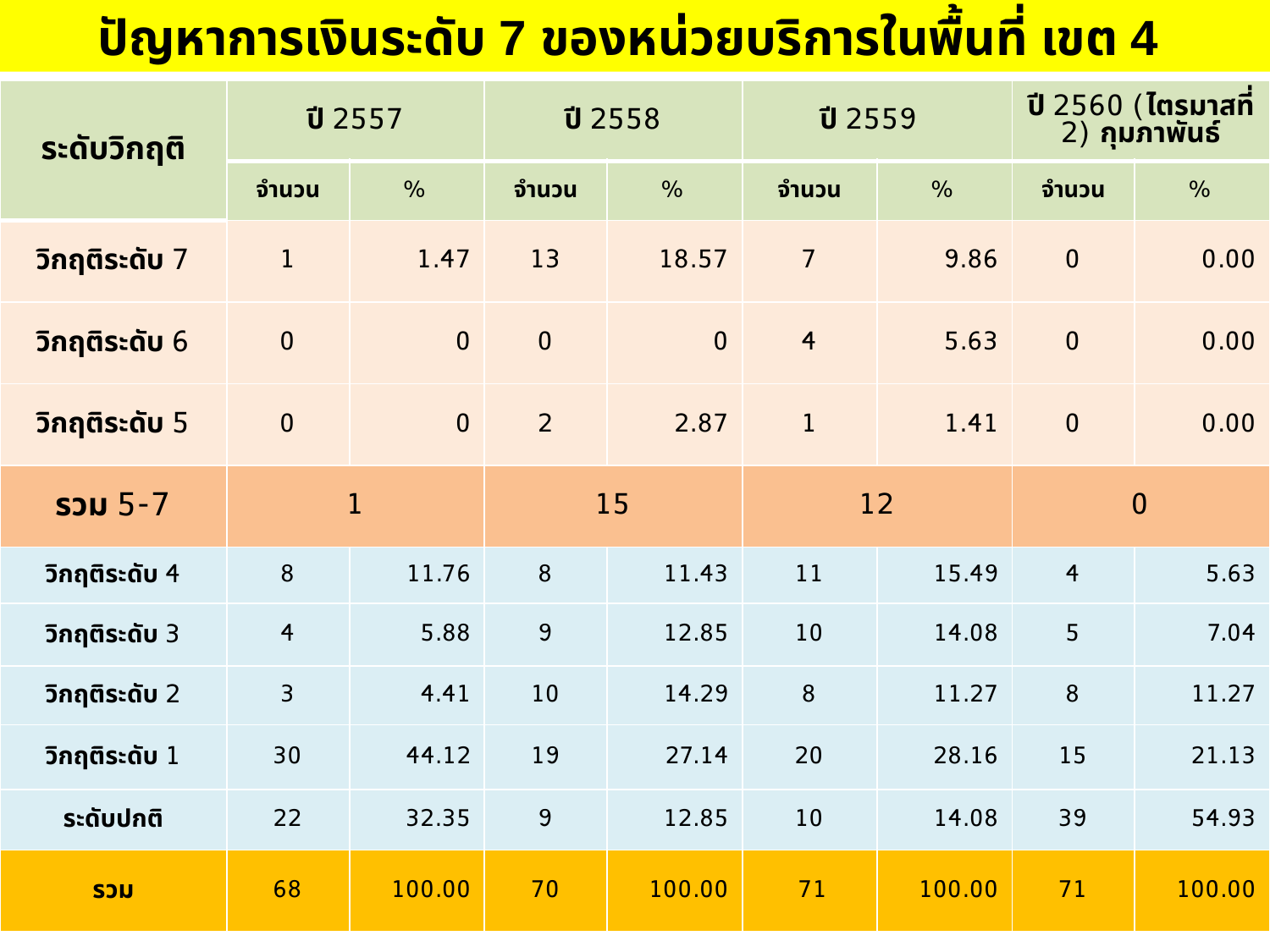

ปัญหาการเงินระดับ 7 ของหน่วยบริการในพื้นที่ เขต 4
| ระดับวิกฤติ | ปี 2557 |  | ปี 2558 |  | ปี 2559 |  | ปี 2560 (ไตรมาสที่ 2) กุมภาพันธ์ |  |
| --- | --- | --- | --- | --- | --- | --- | --- | --- |
|  | จำนวน | % | จำนวน | % | จำนวน | % | จำนวน | % |
| วิกฤติระดับ 7 | 1 | 1.47 | 13 | 18.57 | 7 | 9.86 | 0 | 0.00 |
| วิกฤติระดับ 6 | 0 | 0 | 0 | 0 | 4 | 5.63 | 0 | 0.00 |
| วิกฤติระดับ 5 | 0 | 0 | 2 | 2.87 | 1 | 1.41 | 0 | 0.00 |
| รวม 5-7 | 1 |  | 15 |  | 12 |  | 0 |  |
| วิกฤติระดับ 4 | 8 | 11.76 | 8 | 11.43 | 11 | 15.49 | 4 | 5.63 |
| วิกฤติระดับ 3 | 4 | 5.88 | 9 | 12.85 | 10 | 14.08 | 5 | 7.04 |
| วิกฤติระดับ 2 | 3 | 4.41 | 10 | 14.29 | 8 | 11.27 | 8 | 11.27 |
| วิกฤติระดับ 1 | 30 | 44.12 | 19 | 27.14 | 20 | 28.16 | 15 | 21.13 |
| ระดับปกติ | 22 | 32.35 | 9 | 12.85 | 10 | 14.08 | 39 | 54.93 |
| รวม | 68 | 100.00 | 70 | 100.00 | 71 | 100.00 | 71 | 100.00 |